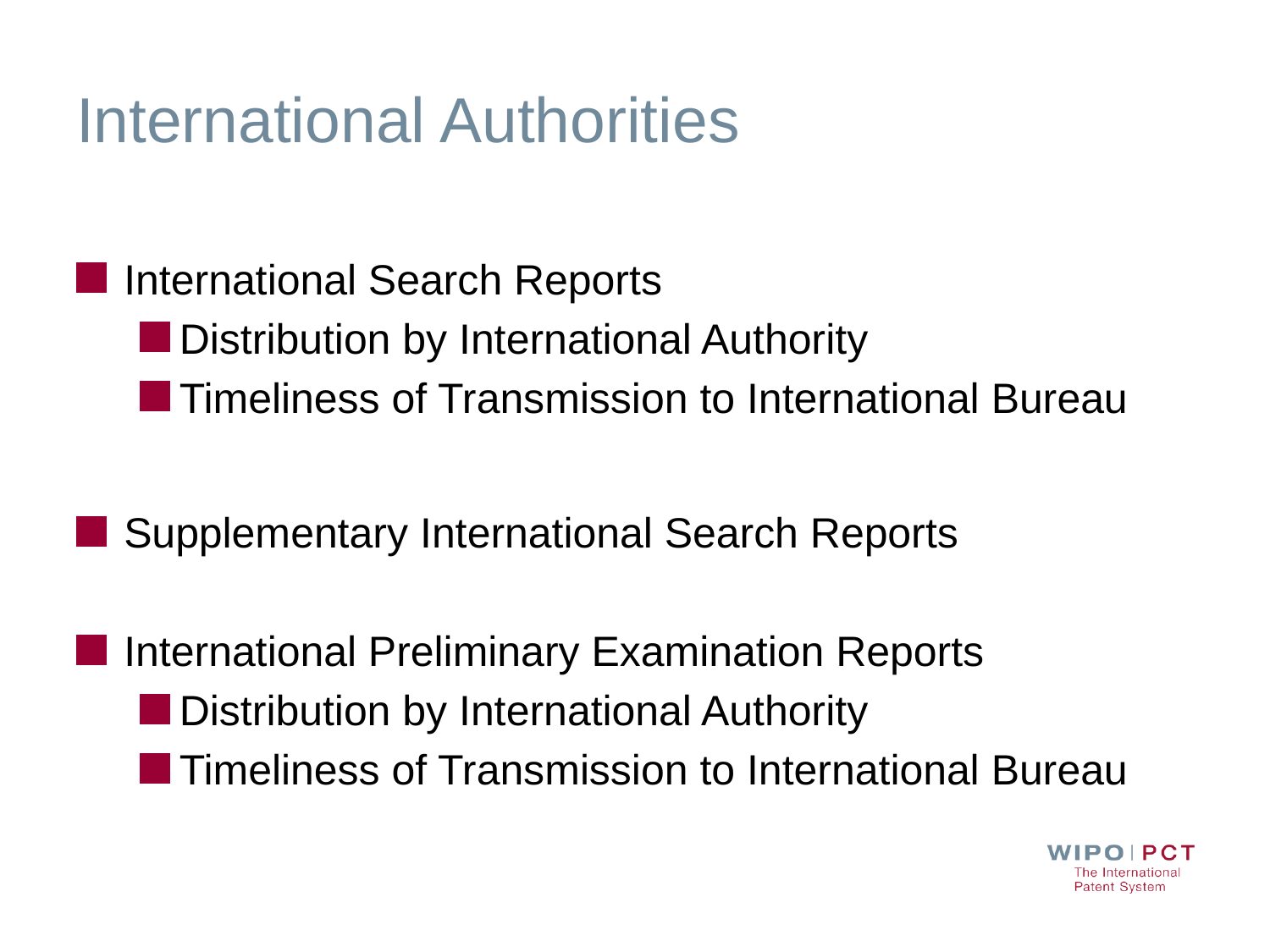

# International Authorities
International Search Reports
Distribution by International Authority
Timeliness of Transmission to International Bureau

Supplementary International Search Reports

International Preliminary Examination Reports
Distribution by International Authority
Timeliness of Transmission to International Bureau